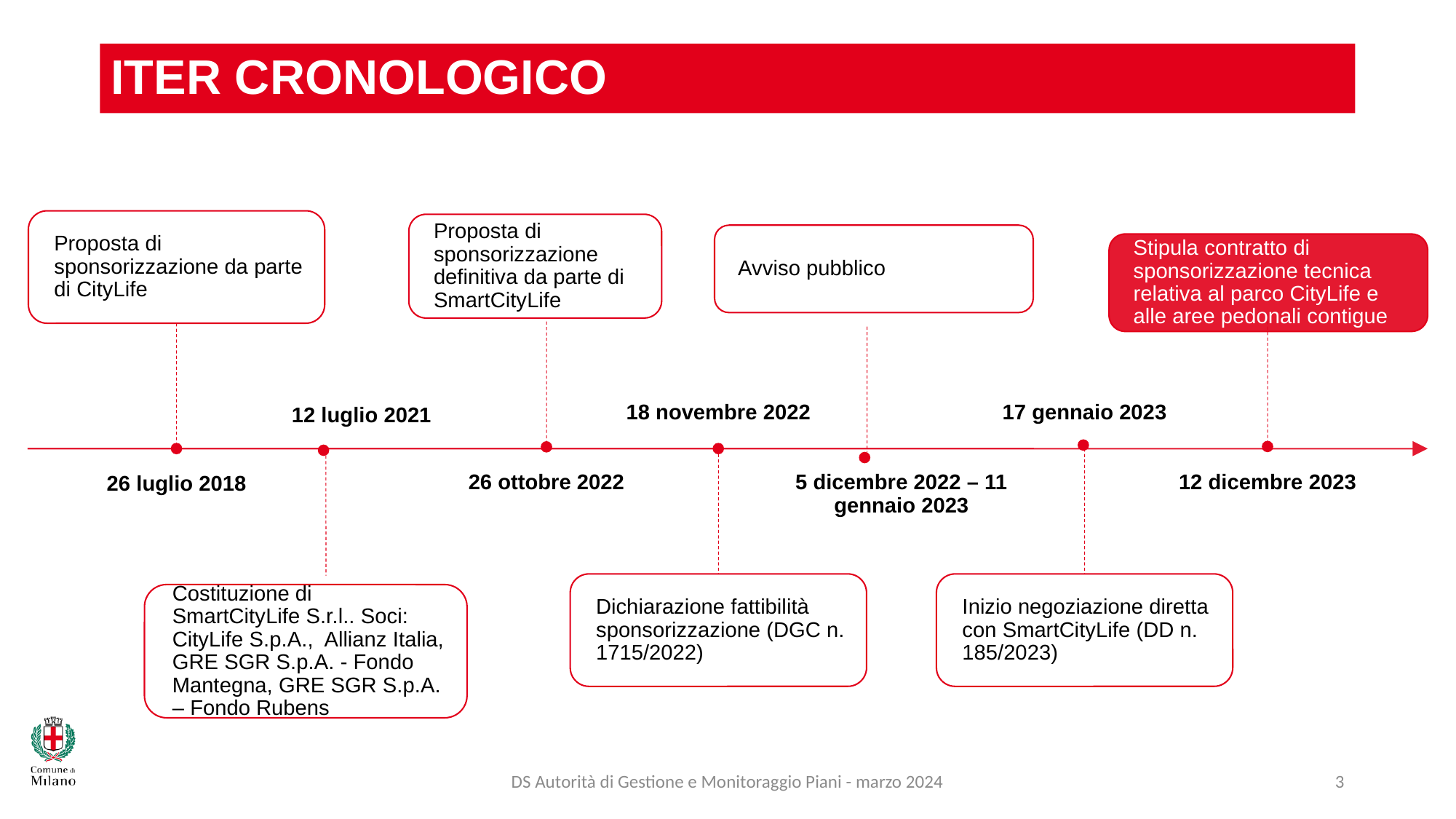

# Iter cronologico
26 luglio 2018
Proposta di sponsorizzazione da parte di CityLife
12 luglio 2021
Costituzione di SmartCityLife S.r.l.. Soci: CityLife S.p.A.,  Allianz Italia, GRE SGR S.p.A. - Fondo Mantegna, GRE SGR S.p.A. – Fondo Rubens
26 ottobre 2022
Proposta di sponsorizzazione definitiva da parte di SmartCityLife
18 novembre 2022
Dichiarazione fattibilità sponsorizzazione (DGC n. 1715/2022)
5 dicembre 2022 – 11 gennaio 2023
Avviso pubblico
17 gennaio 2023
Inizio negoziazione diretta con SmartCityLife (DD n. 185/2023)
12 dicembre 2023
Stipula contratto di sponsorizzazione tecnica relativa al parco CityLife e alle aree pedonali contigue
DS Autorità di Gestione e Monitoraggio Piani - marzo 2024
3